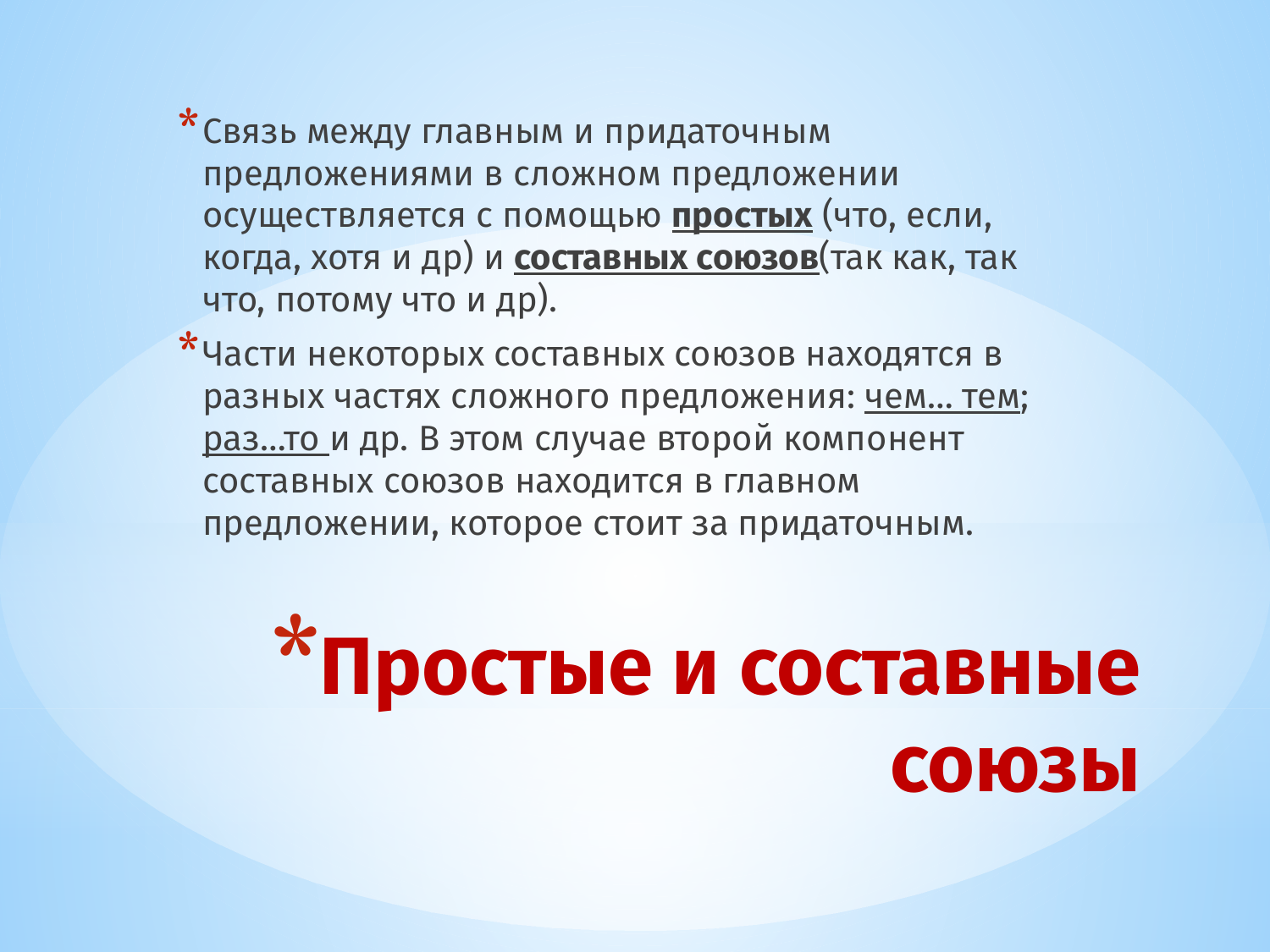

Связь между главным и придаточным предложениями в сложном предложении осуществляется с помощью простых (что, если, когда, хотя и др) и составных союзов(так как, так что, потому что и др).
Части некоторых составных союзов находятся в разных частях сложного предложения: чем… тем; раз…то и др. В этом случае второй компонент составных союзов находится в главном предложении, которое стоит за придаточным.
# Простые и составные союзы